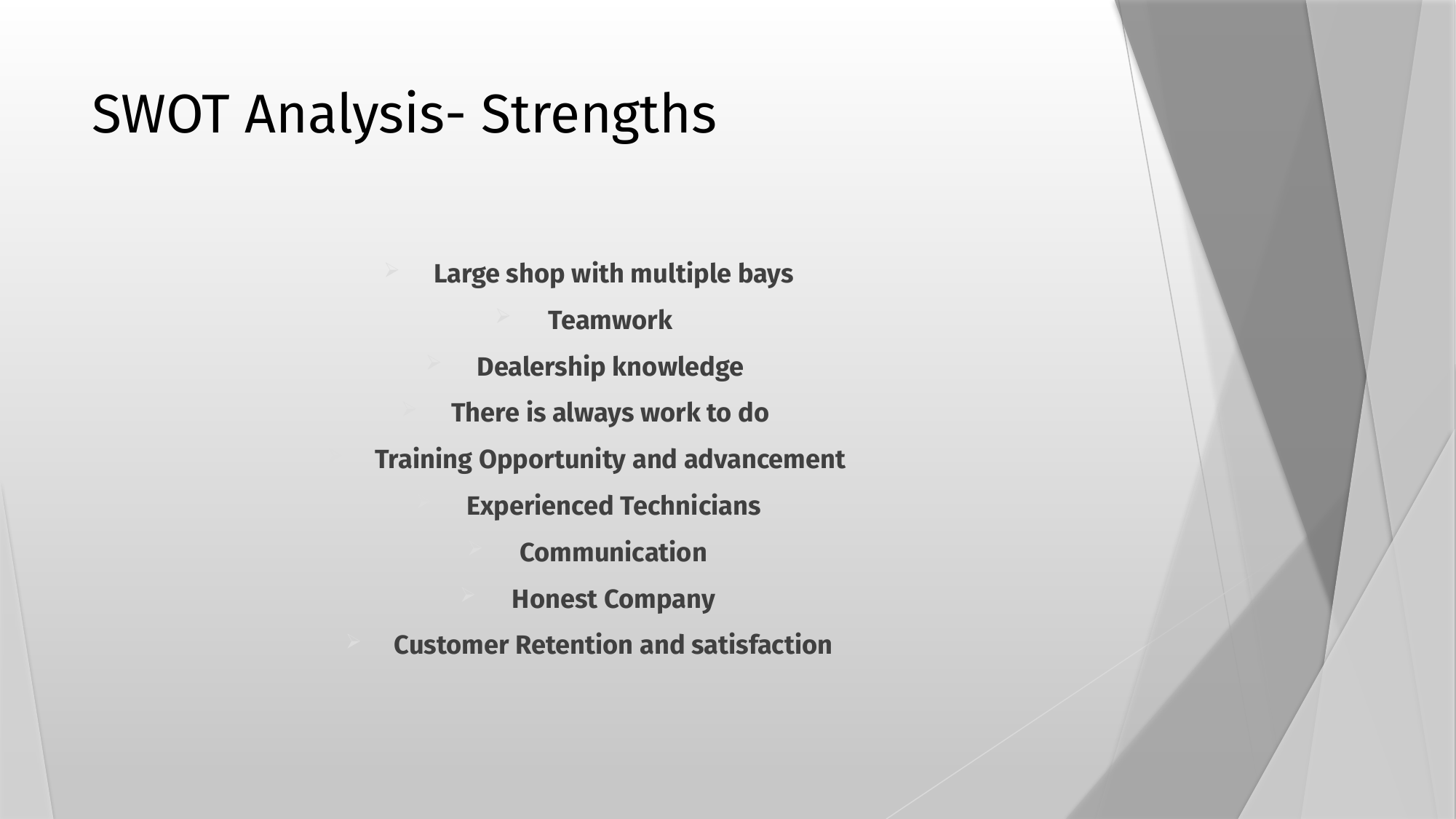

# SWOT Analysis- Strengths

Large shop with multiple bays
Teamwork
Dealership knowledge
There is always work to do
Training Opportunity and advancement
Experienced Technicians
Communication
Honest Company
Customer Retention and satisfaction